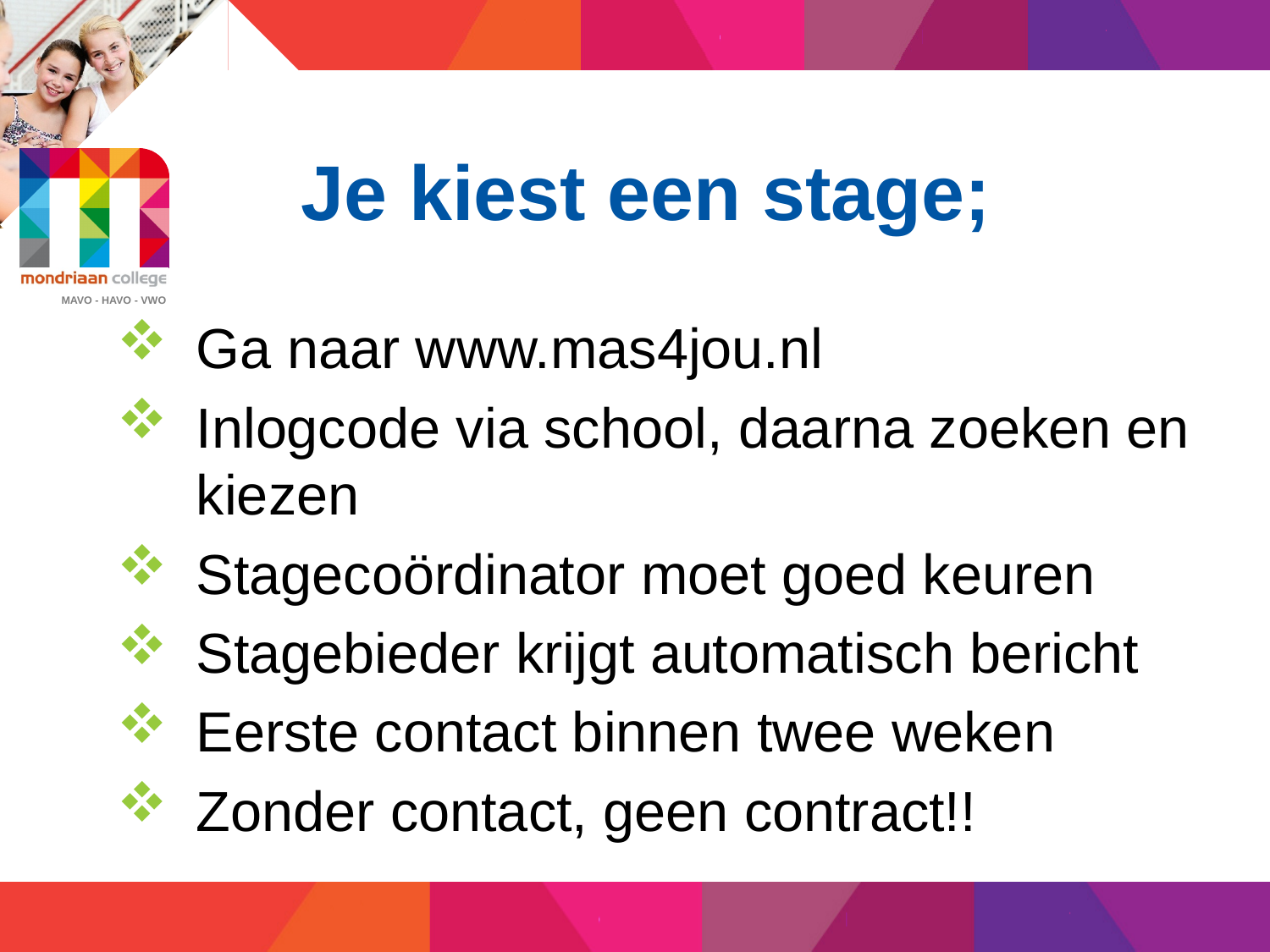

# Je kiest een stage;
Ga naar www.mas4jou.nl
Inlogcode via school, daarna zoeken en kiezen
Stagecoördinator moet goed keuren
Stagebieder krijgt automatisch bericht
Eerste contact binnen twee weken
Zonder contact, geen contract!!